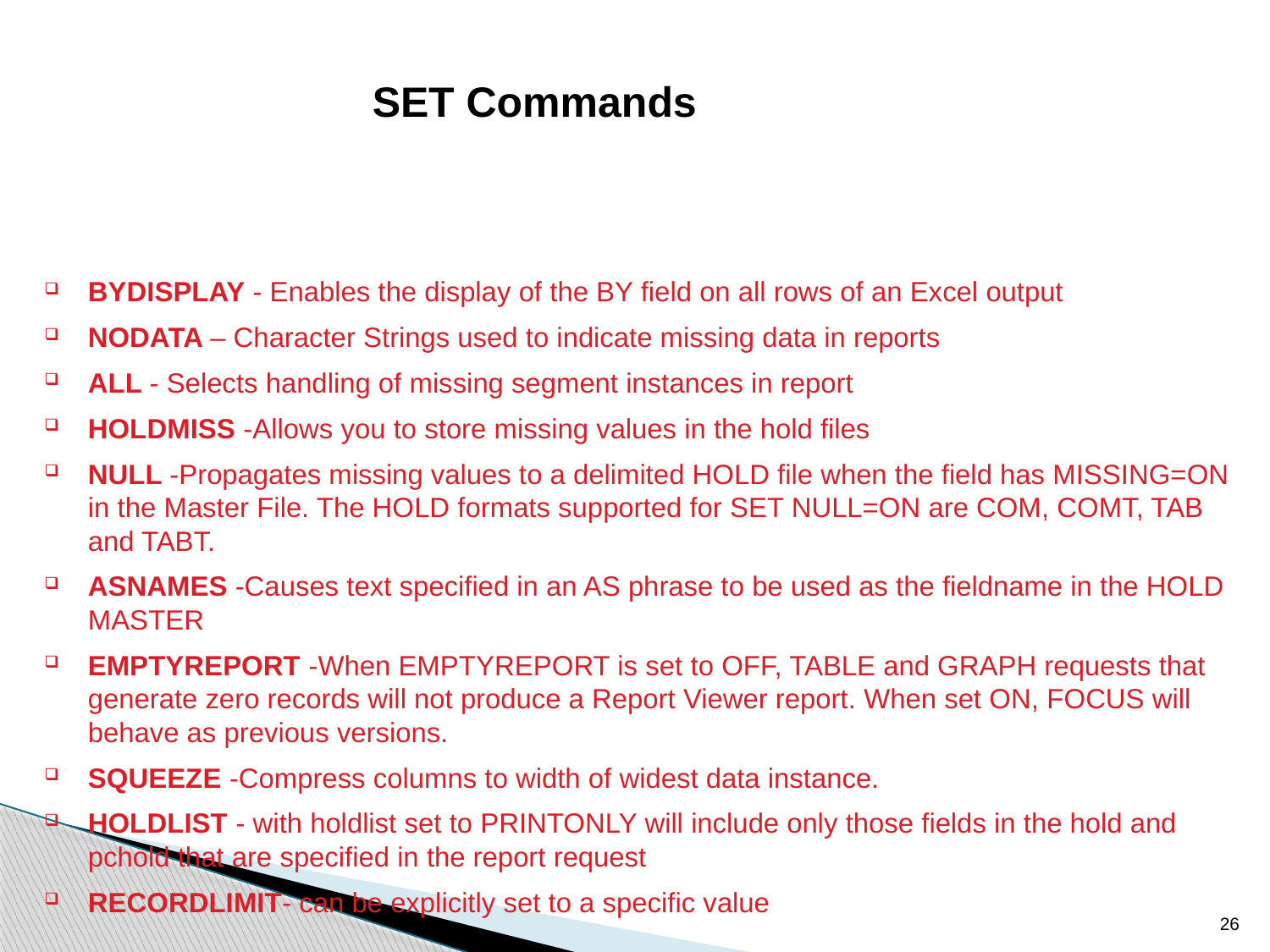

# SET Commands

BYDISPLAY - Enables the display of the BY field on all rows of an Excel output
NODATA – Character Strings used to indicate missing data in reports
ALL - Selects handling of missing segment instances in report
HOLDMISS -Allows you to store missing values in the hold files
NULL -Propagates missing values to a delimited HOLD file when the field has MISSING=ON in the Master File. The HOLD formats supported for SET NULL=ON are COM, COMT, TAB and TABT.
ASNAMES -Causes text specified in an AS phrase to be used as the fieldname in the HOLD MASTER
EMPTYREPORT -When EMPTYREPORT is set to OFF, TABLE and GRAPH requests that generate zero records will not produce a Report Viewer report. When set ON, FOCUS will behave as previous versions.
SQUEEZE -Compress columns to width of widest data instance.
HOLDLIST - with holdlist set to PRINTONLY will include only those fields in the hold and pchold that are specified in the report request
RECORDLIMIT- can be explicitly set to a specific value
26